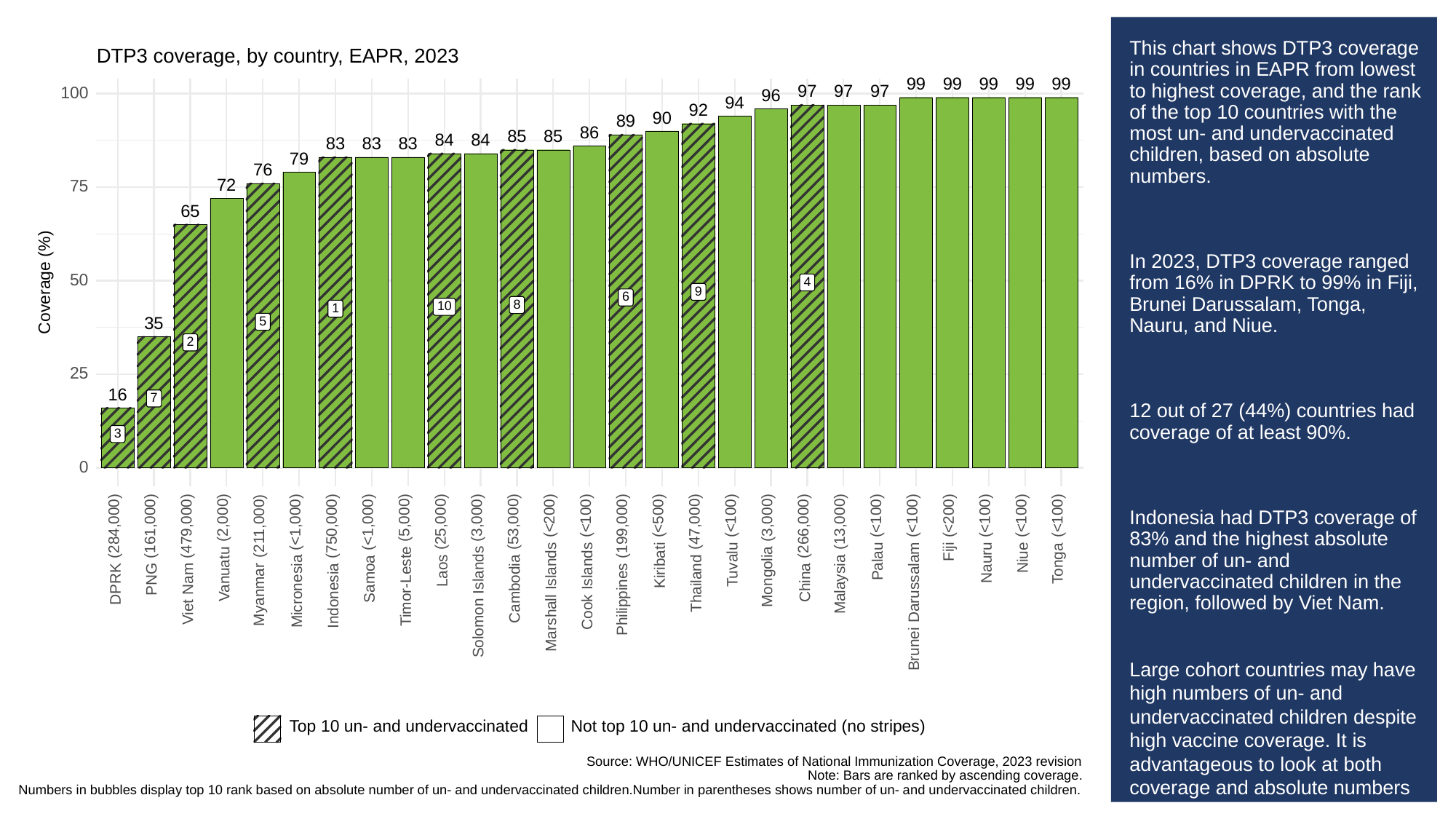

# This chart shows DTP3 coverage in countries in EAPR from lowest to highest coverage, and the rank of the top 10 countries with the most un- and undervaccinated children, based on absolute numbers.

In 2023, DTP3 coverage ranged from 16% in DPRK to 99% in Fiji, Brunei Darussalam, Tonga, Nauru, and Niue.

12 out of 27 (44%) countries had coverage of at least 90%.

Indonesia had DTP3 coverage of 83% and the highest absolute number of un- and undervaccinated children in the region, followed by Viet Nam.

Large cohort countries may have high numbers of un- and undervaccinated children despite high vaccine coverage. It is advantageous to look at both coverage and absolute numbers of unvaccinated children to ensure vulnerable countries with small birth cohorts are not missed.

DTP3 coverage, by country, EAPR, 2023
99
99
99
99
99

97
97
97
100
96

94

92

90
89

86

85
85

84
84

83
83
83

79

76

72

75

65

50
Coverage (%)

4

9

6

8

10

1

5
35

2

25

16

7

3

0

(<200)
(<100)
(<500)
(<100)
(<100)
(<100)
(<200)
(<100)
(<100)
(<100)
(2,000)
(5,000)
(3,000)
(3,000)
(25,000)
(53,000)
(47,000)
(13,000)
(<1,000)
(<1,000)
(284,000)
(161,000)
(479,000)
(211,000)
(750,000)
(199,000)
(266,000)
Fiji
Niue
Palau
Tonga
Nauru
Tuvalu
Kiribati
Islands
Islands
Islands
Laos
Vanuatu
Mongolia
Samoa
Nam
PNG
China
Darussalam
Malaysia
Thailand
DPRK
Timor-Leste
Cambodia
Micronesia
Myanmar
Indonesia
Philippines
Cook
Viet
Marshall
Solomon
Brunei

Not top 10 un- and undervaccinated (no stripes)
Top 10 un- and undervaccinated

Source: WHO/UNICEF Estimates of National Immunization Coverage, 2023 revision
Note: Bars are ranked by ascending coverage.
Numbers in bubbles display top 10 rank based on absolute number of un- and undervaccinated children.Number in parentheses shows number of un- and undervaccinated children.